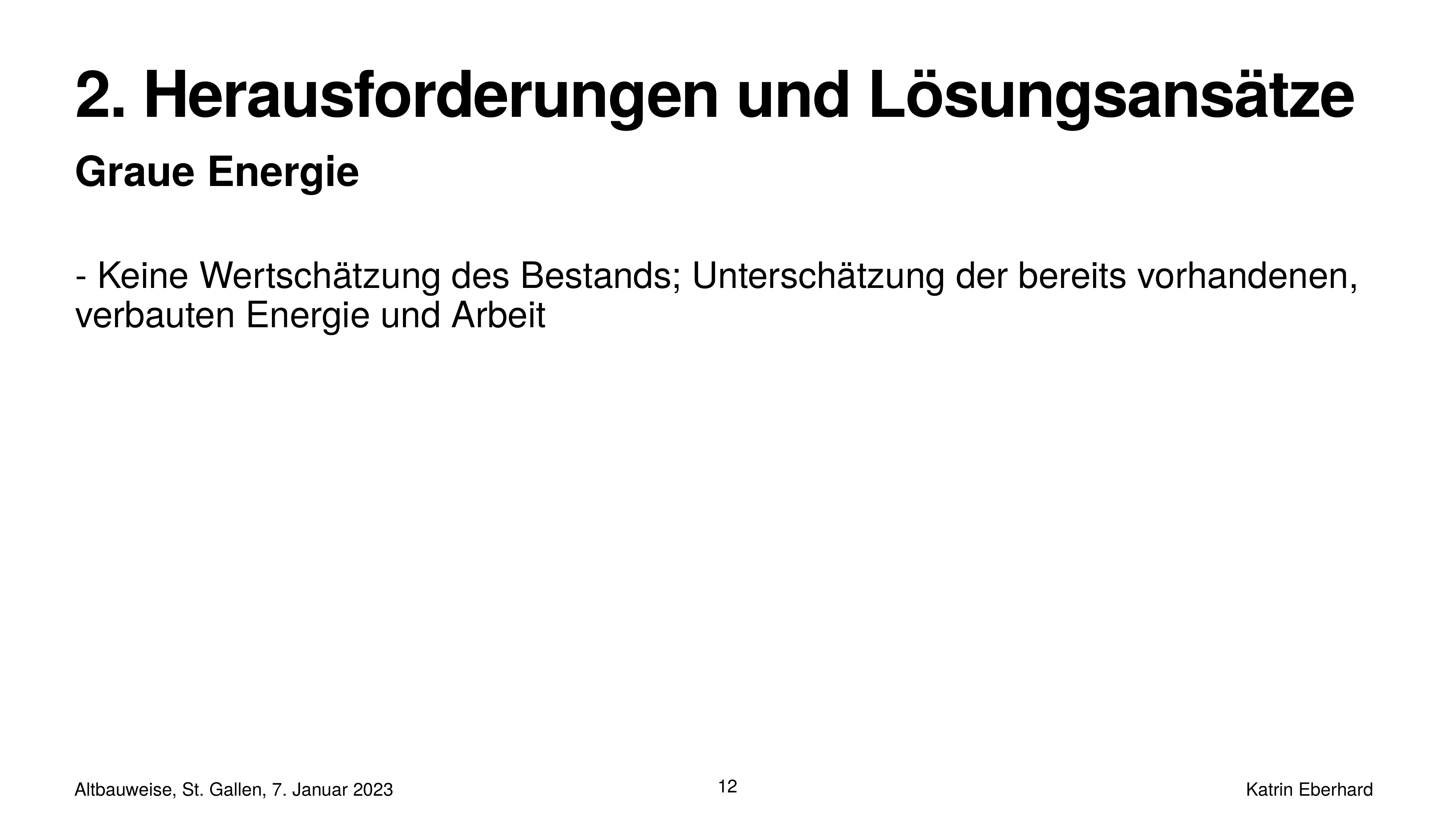

# 2. Herausforderungen und Lösungsansätze
Graue Energie
- Keine Wertschätzung des Bestands; Unterschätzung der bereits vorhandenen, verbauten Energie und Arbeit

Altbauweise, St. Gallen, 7. Januar 2023                                                                                                                                                                        Katrin Eberhard
12